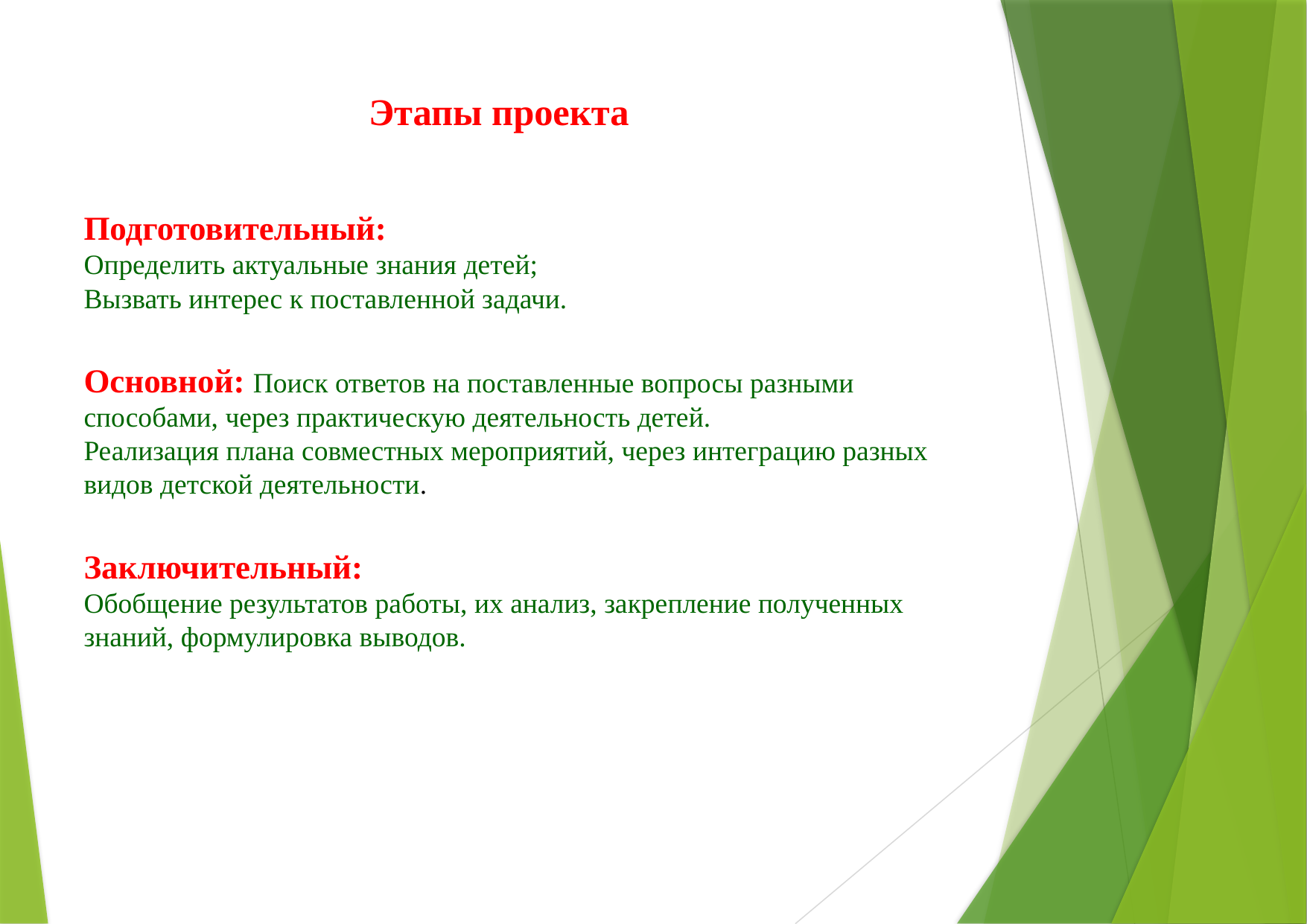

# Этапы проекта Подготовительный: Определить актуальные знания детей; Вызвать интерес к поставленной задачи. Основной: Поиск ответов на поставленные вопросы разными способами, через практическую деятельность детей. Реализация плана совместных мероприятий, через интеграцию разных видов детской деятельности. Заключительный: Обобщение результатов работы, их анализ, закрепление полученных знаний, формулировка выводов.